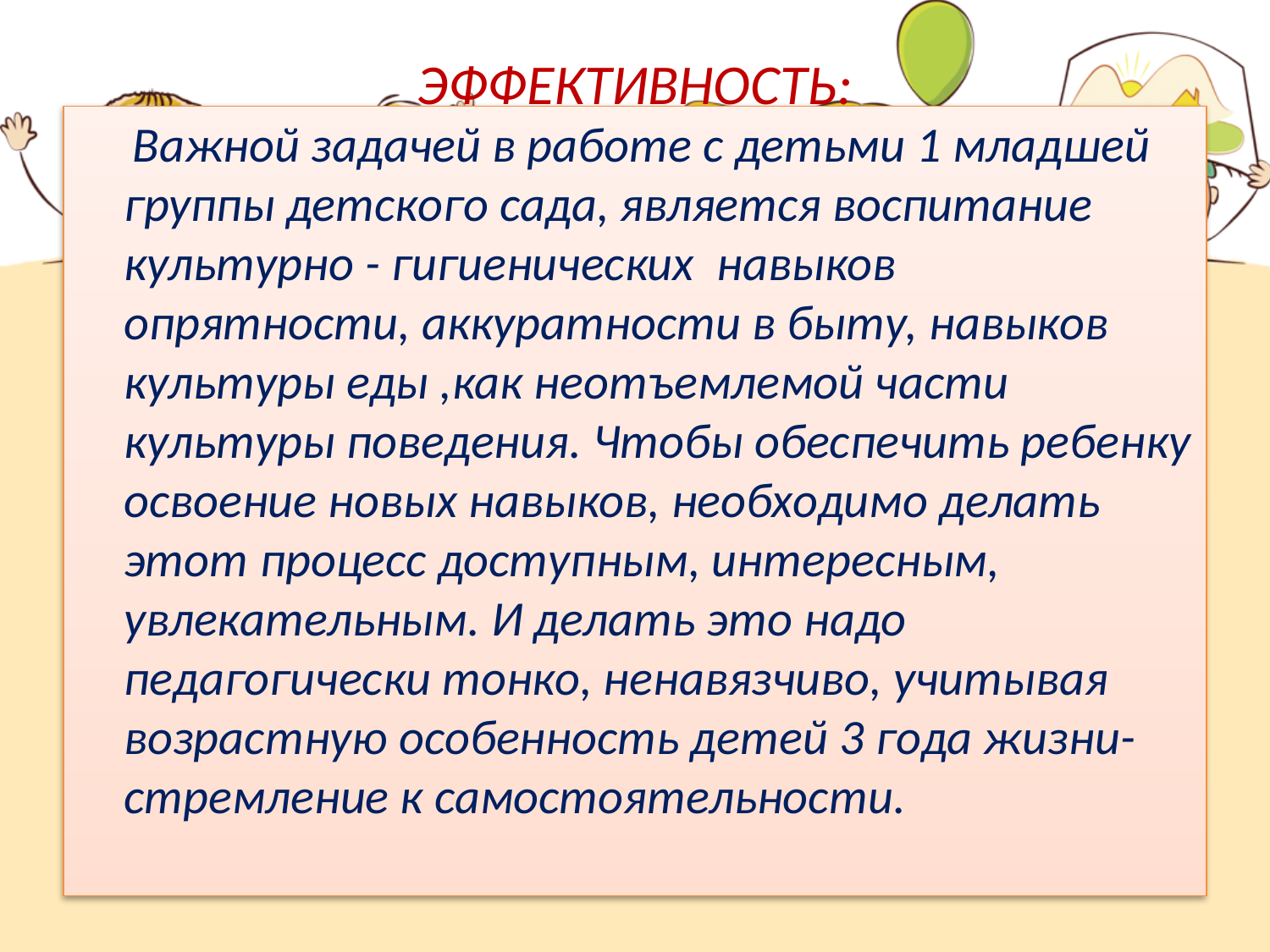

# ЭФФЕКТИВНОСТЬ:
       Важной задачей в работе с детьми 1 младшей группы детского сада, является воспитание культурно - гигиенических  навыков опрятности, аккуратности в быту, навыков культуры еды ,как неотъемлемой части культуры поведения. Чтобы обеспечить ребенку освоение новых навыков, необходимо делать этот процесс доступным, интересным, увлекательным. И делать это надо педагогически тонко, ненавязчиво, учитывая возрастную особенность детей 3 года жизни- стремление к самостоятельности.